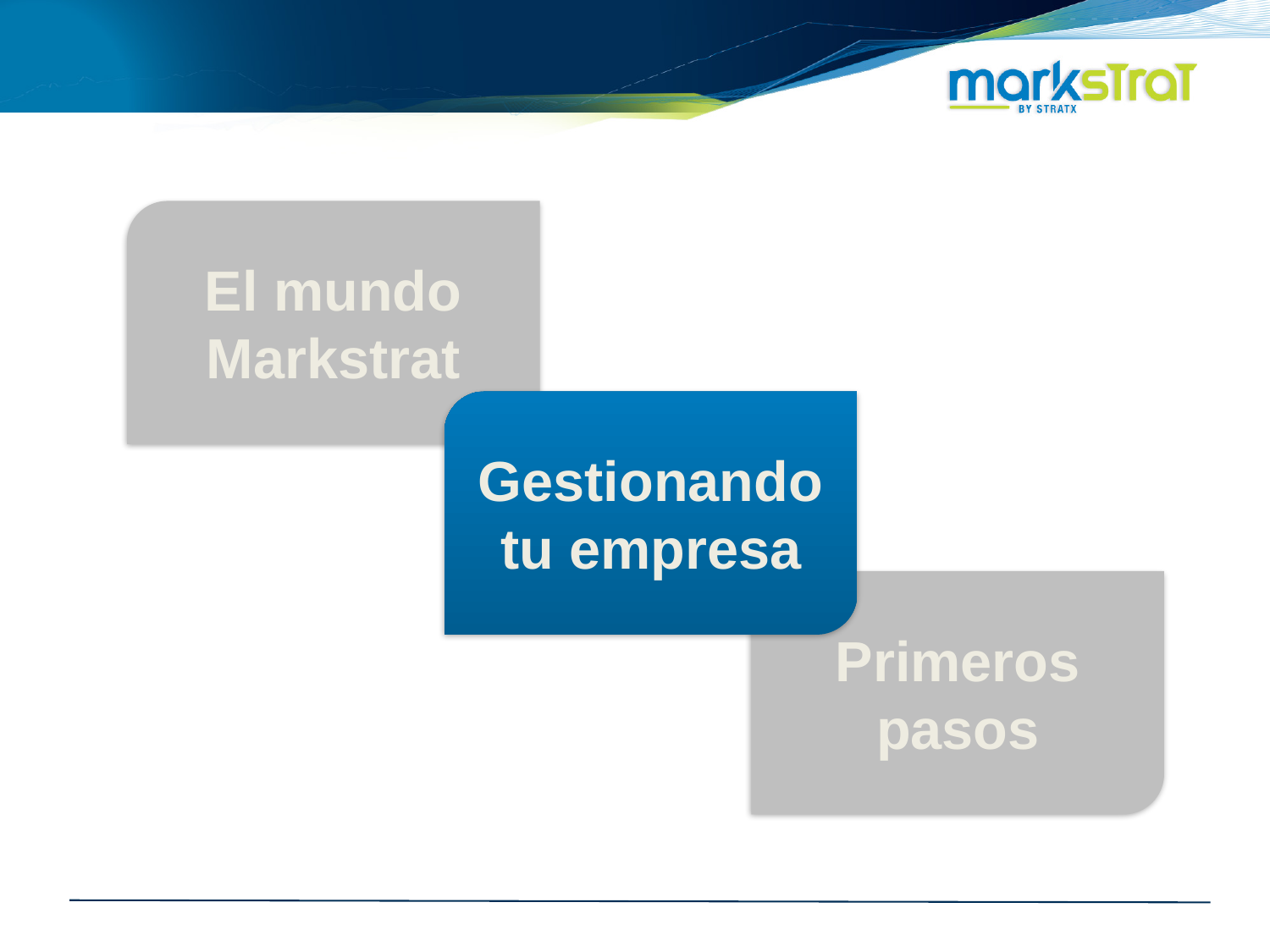

El mundo Markstrat
Gestionando tu empresa
Primeros pasos